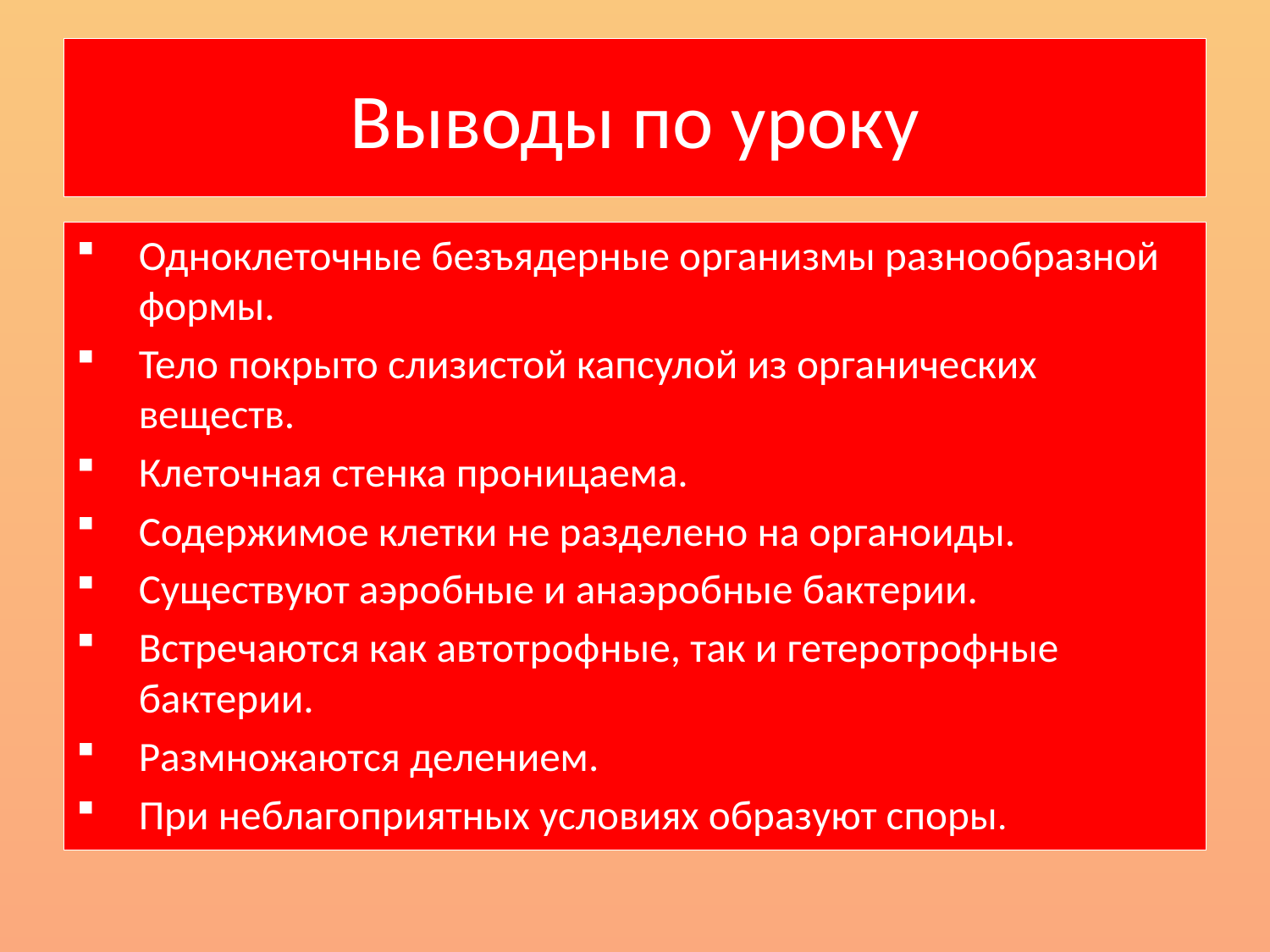

# Выводы по уроку
Одноклеточные безъядерные организмы разнообразной формы.
Тело покрыто слизистой капсулой из органических веществ.
Клеточная стенка проницаема.
Содержимое клетки не разделено на органоиды.
Существуют аэробные и анаэробные бактерии.
Встречаются как автотрофные, так и гетеротрофные бактерии.
Размножаются делением.
При неблагоприятных условиях образуют споры.